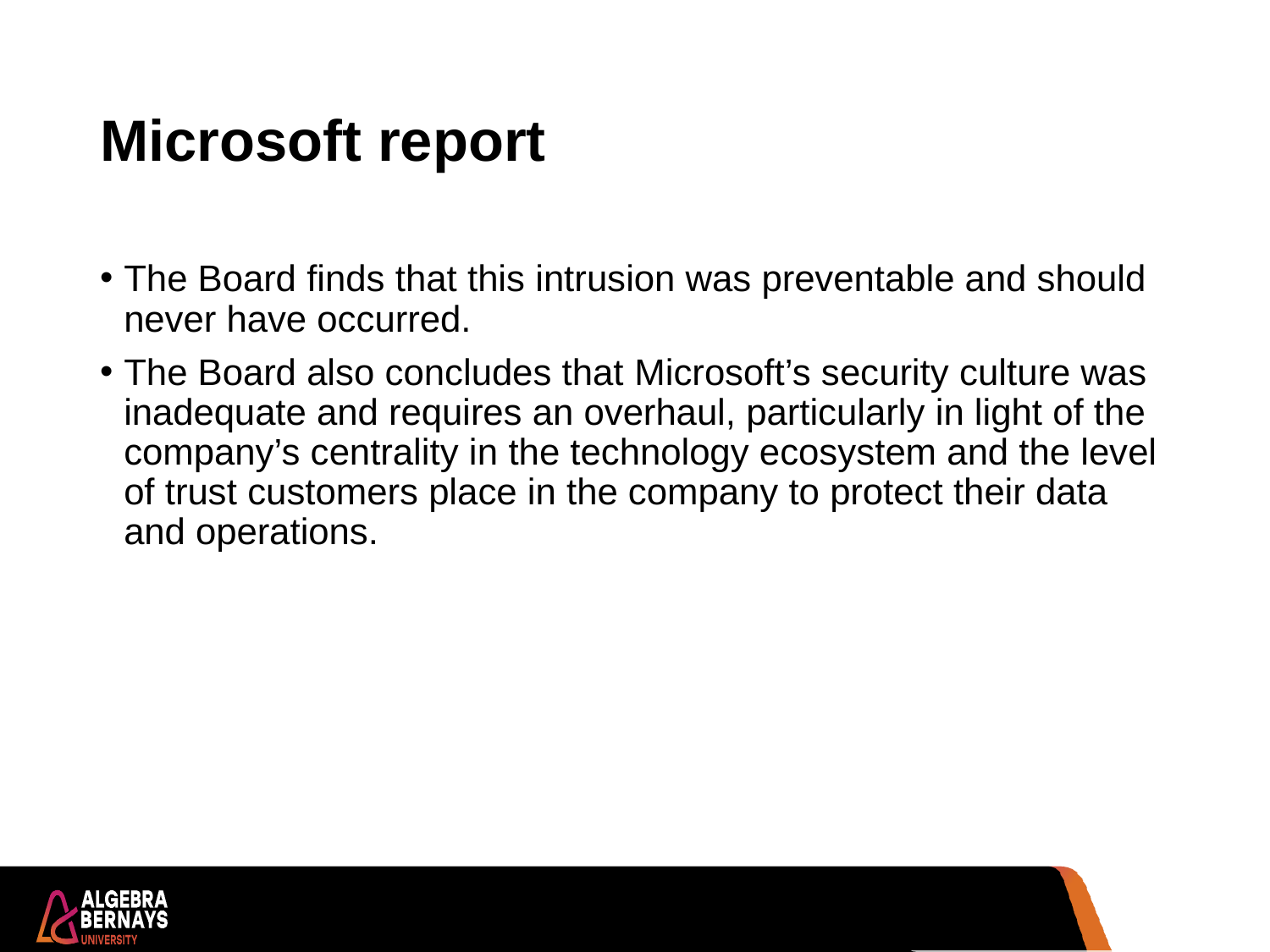

# Microsoft report
The Board finds that this intrusion was preventable and should never have occurred.
The Board also concludes that Microsoft’s security culture was inadequate and requires an overhaul, particularly in light of the company’s centrality in the technology ecosystem and the level of trust customers place in the company to protect their data and operations.